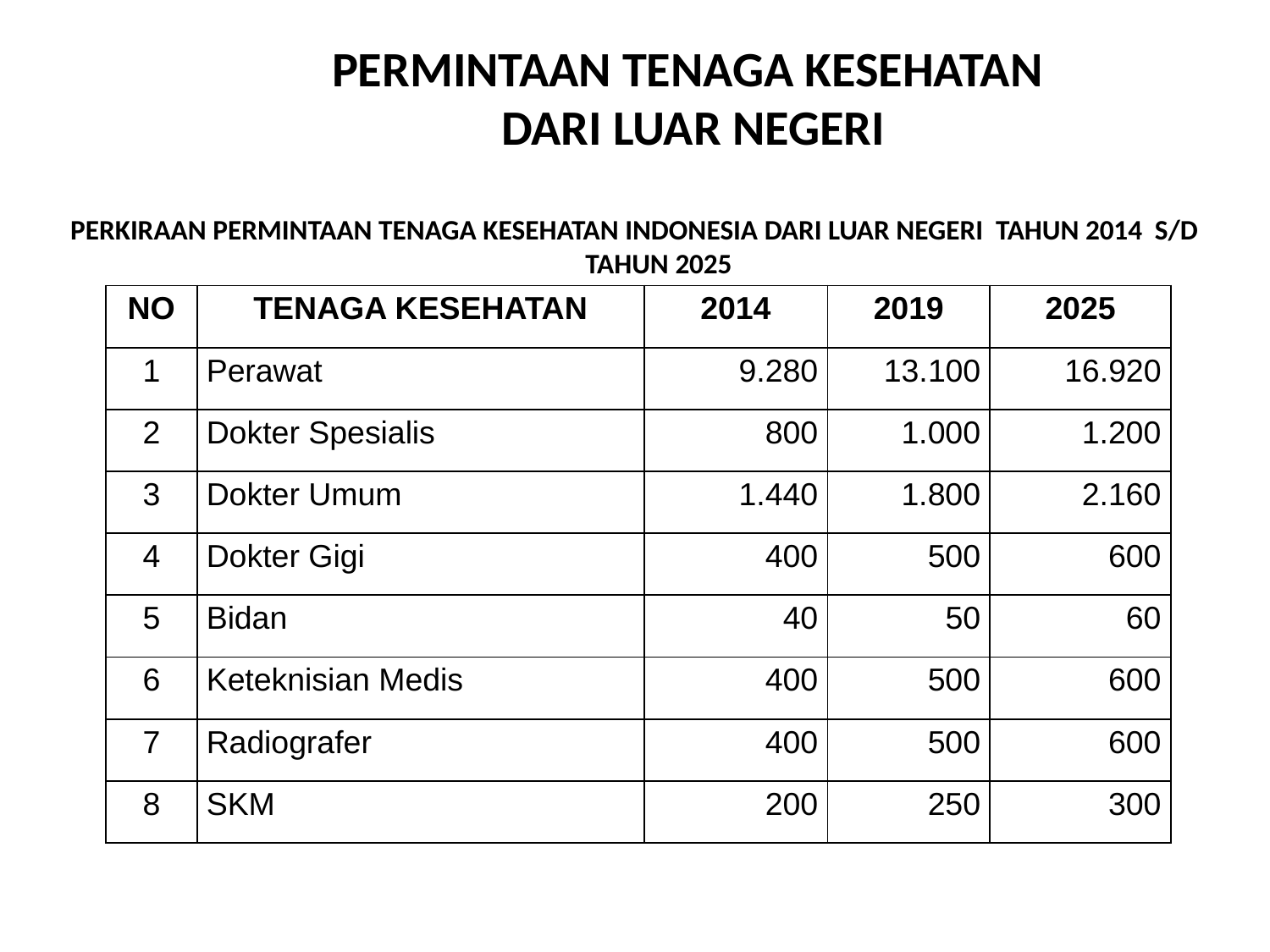

# PERMINTAAN TENAGA KESEHATAN DARI LUAR NEGERI

PERKIRAAN PERMINTAAN TENAGA KESEHATAN INDONESIA DARI LUAR NEGERI  TAHUN 2014  S/D TAHUN 2025
| NO | TENAGA KESEHATAN | 2014 | 2019 | 2025 |
| --- | --- | --- | --- | --- |
| 1 | Perawat | 9.280 | 13.100 | 16.920 |
| 2 | Dokter Spesialis | 800 | 1.000 | 1.200 |
| 3 | Dokter Umum | 1.440 | 1.800 | 2.160 |
| 4 | Dokter Gigi | 400 | 500 | 600 |
| 5 | Bidan | 40 | 50 | 60 |
| 6 | Keteknisian Medis | 400 | 500 | 600 |
| 7 | Radiografer | 400 | 500 | 600 |
| 8 | SKM | 200 | 250 | 300 |